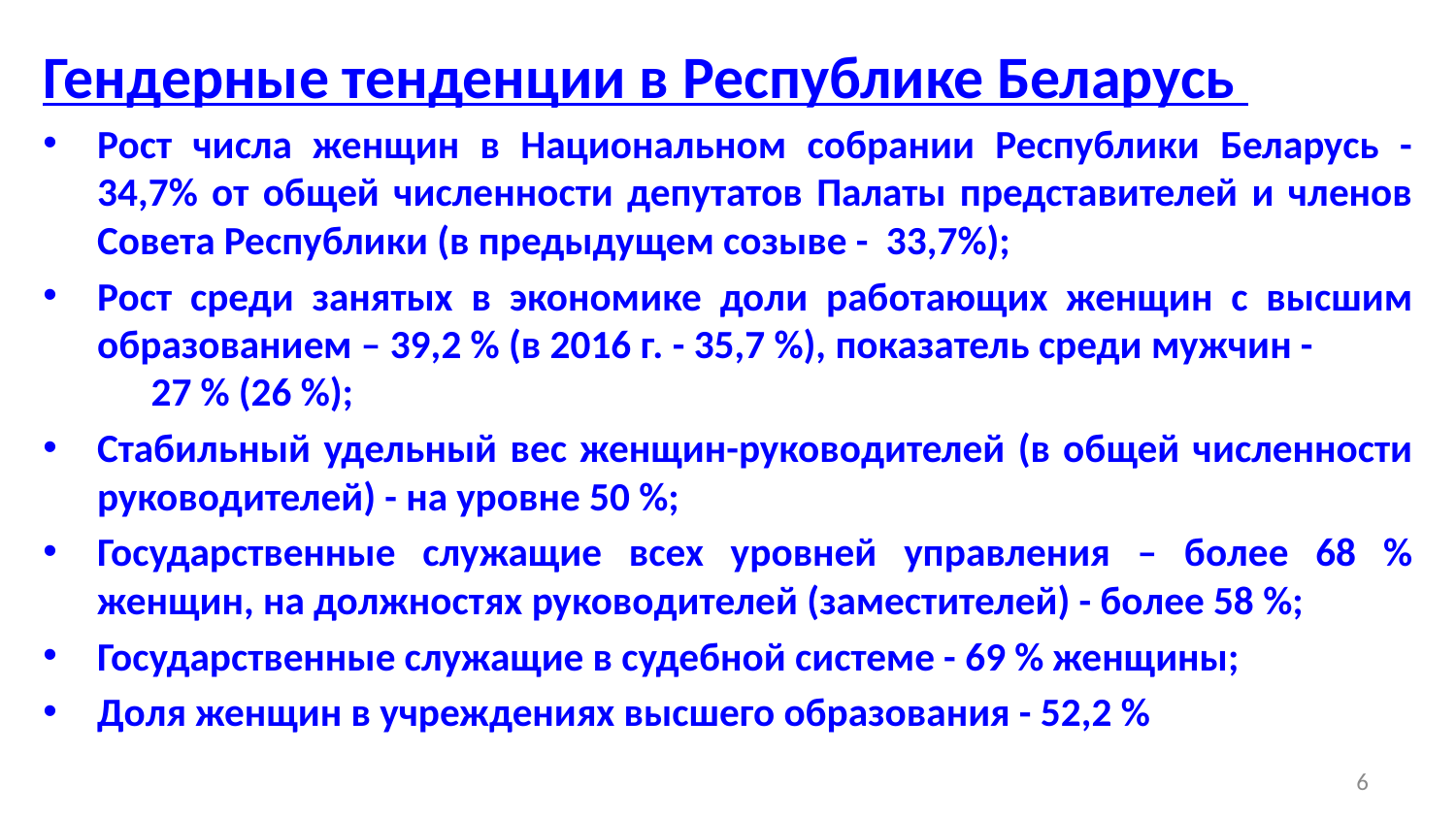

Гендерные тенденции в Республике Беларусь
Рост числа женщин в Национальном собрании Республики Беларусь - 34,7% от общей численности депутатов Палаты представителей и членов Совета Республики (в предыдущем созыве -  33,7%);
Рост среди занятых в экономике доли работающих женщин с высшим образованием – 39,2 % (в 2016 г. - 35,7 %), показатель среди мужчин -                  27 % (26 %);
Стабильный удельный вес женщин-руководителей (в общей численности руководителей) - на уровне 50 %;
Государственные служащие всех уровней управления – более 68 % женщин, на должностях руководителей (заместителей) - более 58 %;
Государственные служащие в судебной системе - 69 % женщины;
Доля женщин в учреждениях высшего образования - 52,2 %

6